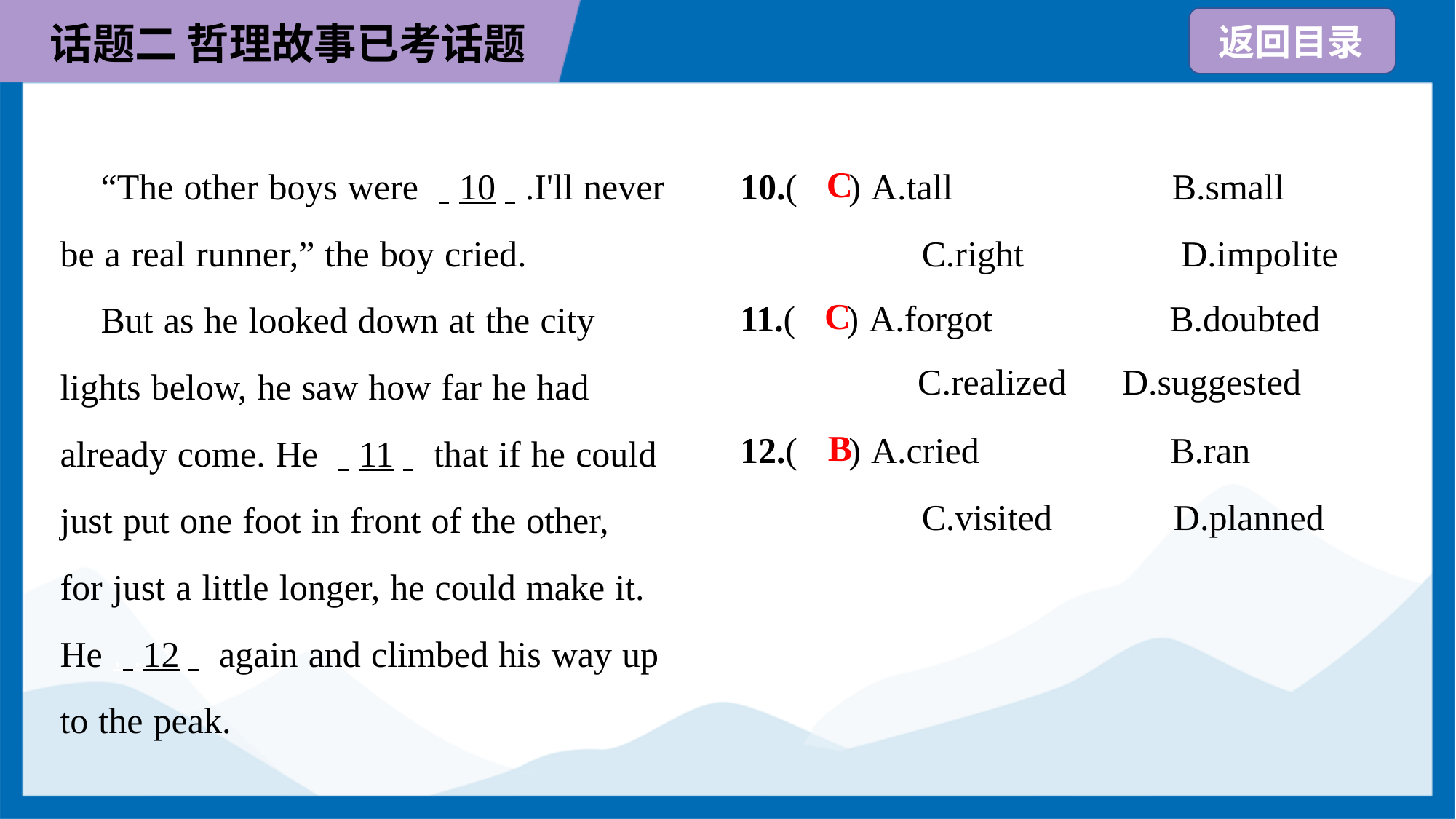

“The other boys were . .10. ..I'll never
be a real runner,” the boy cried.
    But as he looked down at the city
lights below, he saw how far he had
already come. He . .11. . that if he could
just put one foot in front of the other,
for just a little longer, he could make it.
He . .12. . again and climbed his way up
to the peak.

10.(     ) A.tall	                B.small
                    C.right	                 D.impolite
C
11.(     ) A.forgot	B.doubted
C.realized	D.suggested
C
12.(     ) A.cried	             B.ran
                    C.visited   	  D.planned
B